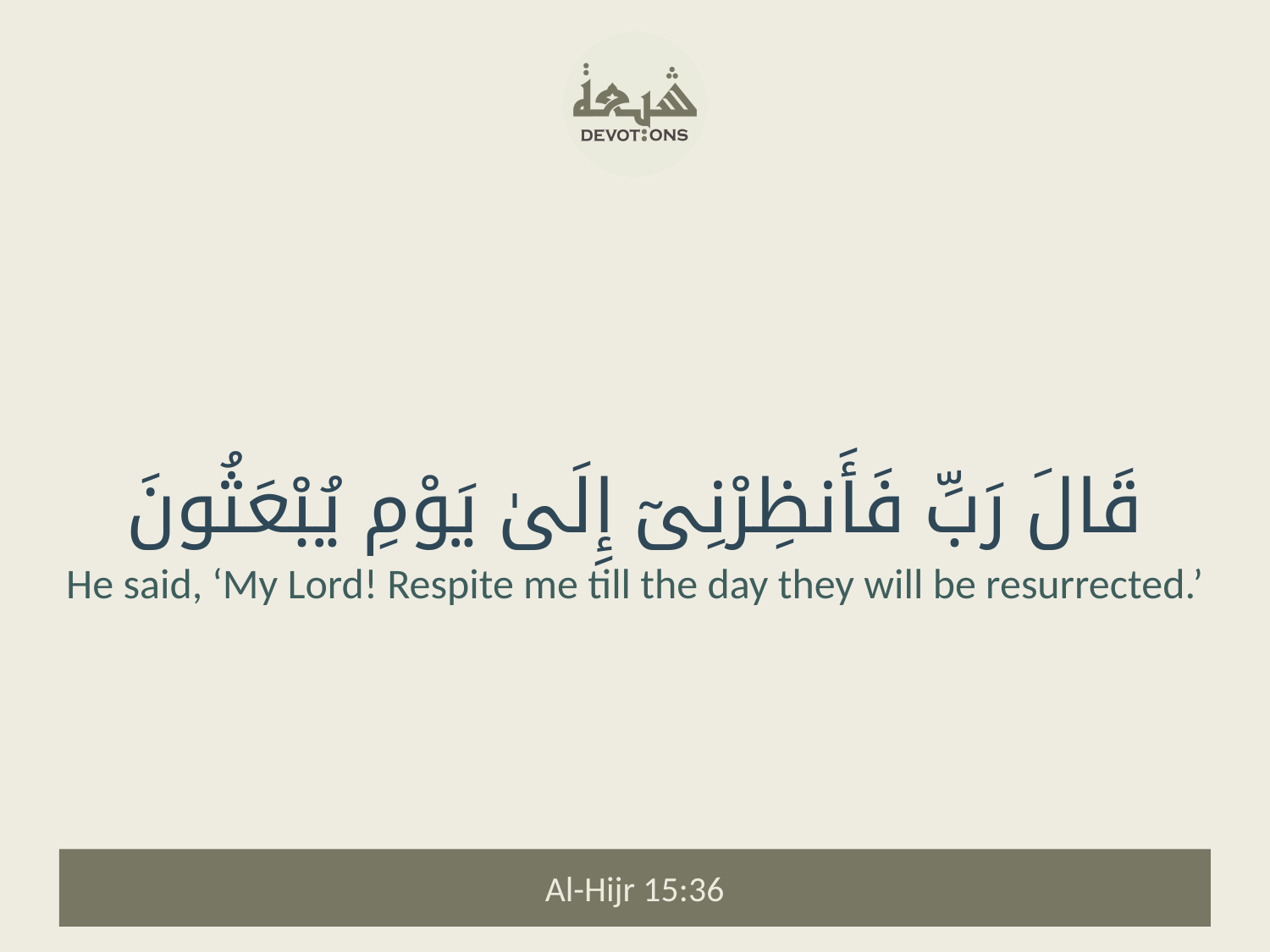

قَالَ رَبِّ فَأَنظِرْنِىٓ إِلَىٰ يَوْمِ يُبْعَثُونَ
He said, ‘My Lord! Respite me till the day they will be resurrected.’
Al-Hijr 15:36